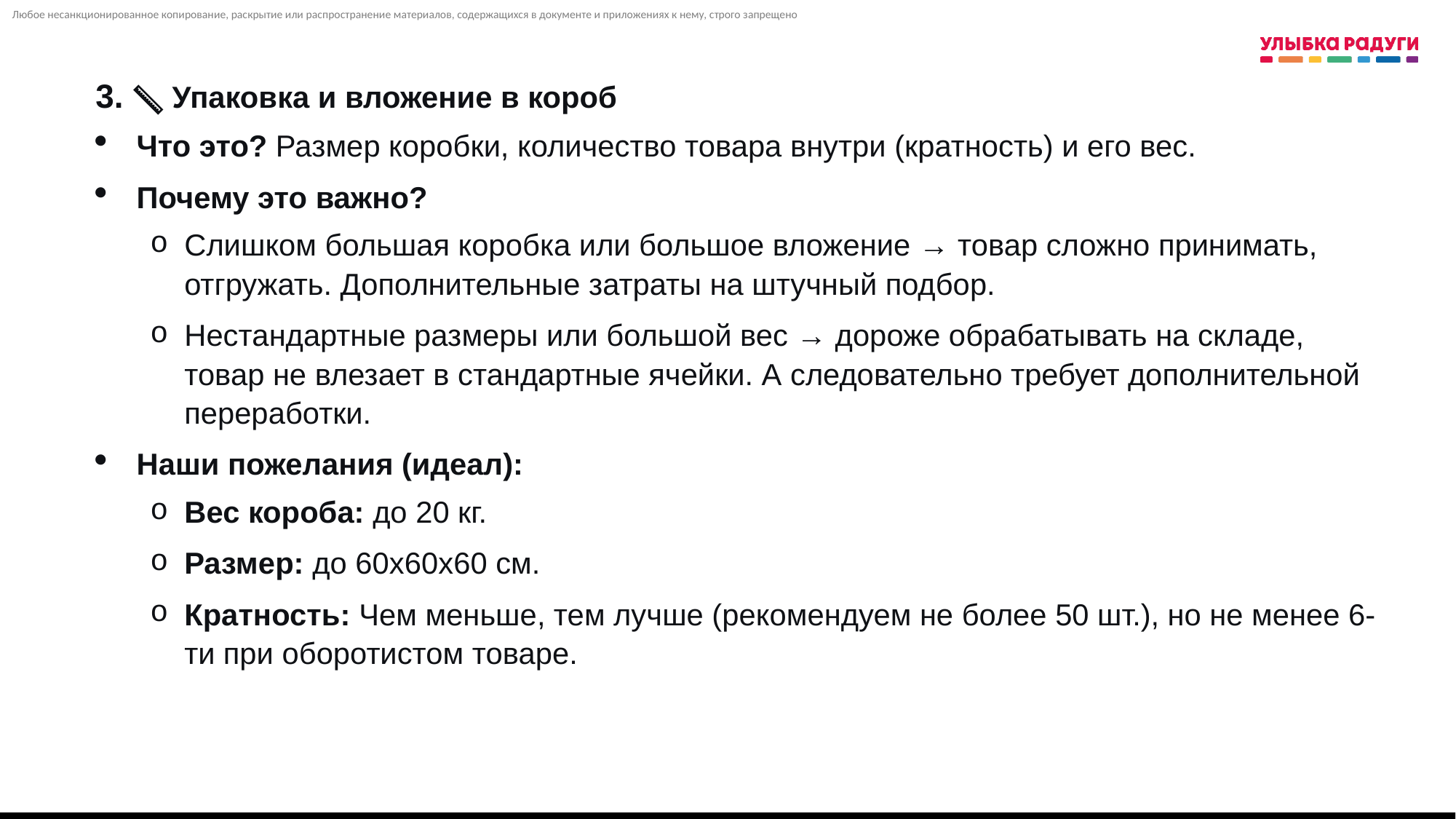

3. 📏 Упаковка и вложение в короб
Что это? Размер коробки, количество товара внутри (кратность) и его вес.
Почему это важно?
Слишком большая коробка или большое вложение → товар сложно принимать, отгружать. Дополнительные затраты на штучный подбор.
Нестандартные размеры или большой вес → дороже обрабатывать на складе, товар не влезает в стандартные ячейки. А следовательно требует дополнительной переработки.
Наши пожелания (идеал):
Вес короба: до 20 кг.
Размер: до 60x60x60 см.
Кратность: Чем меньше, тем лучше (рекомендуем не более 50 шт.), но не менее 6-ти при оборотистом товаре.